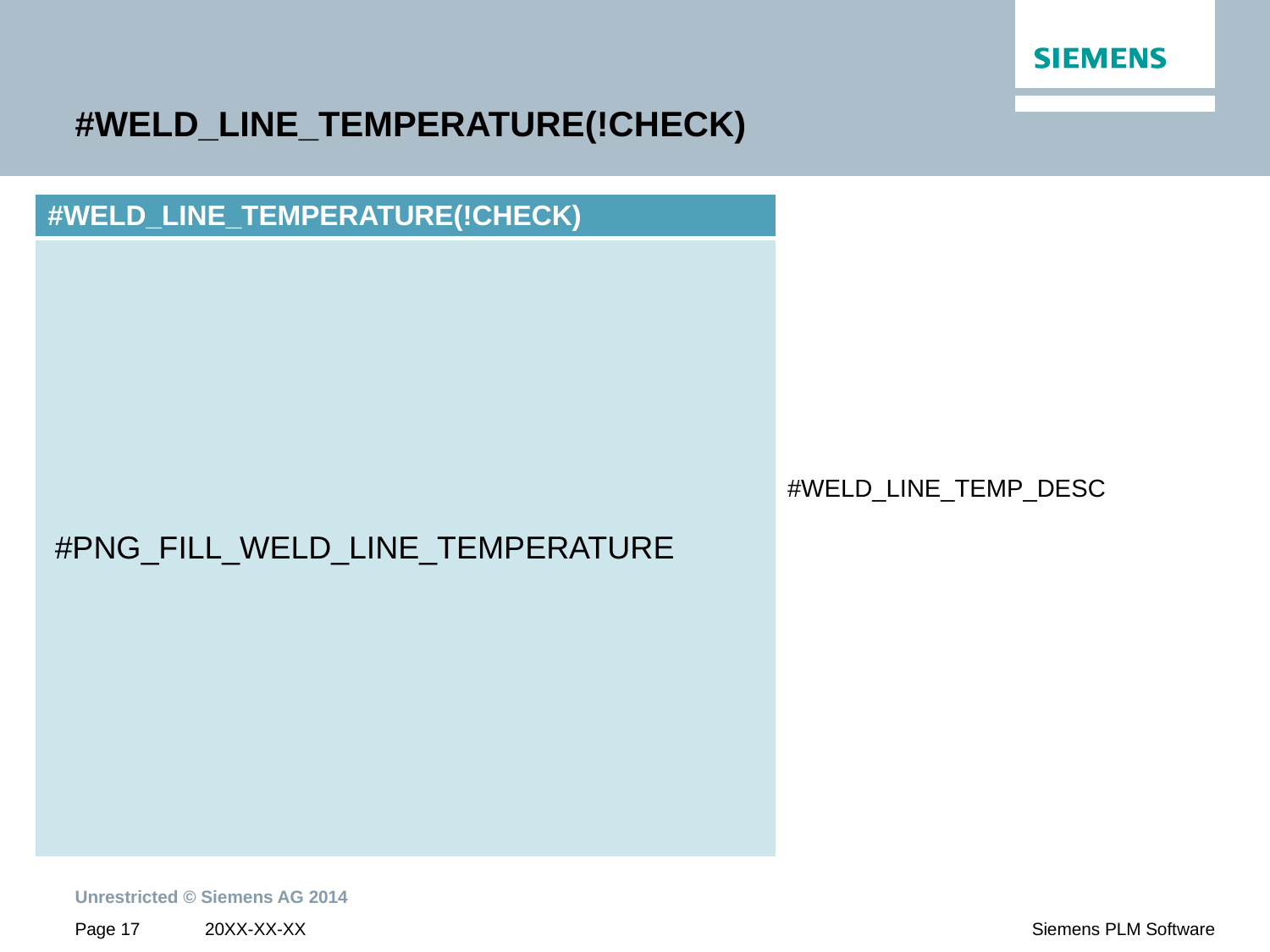

# #WELD_LINE_TEMPERATURE(!CHECK)
| #WELD\_LINE\_TEMPERATURE(!CHECK) |
| --- |
|  |
#PNG_FILL_WELD_LINE_TEMPERATURE
#WELD_LINE_TEMP_DESC